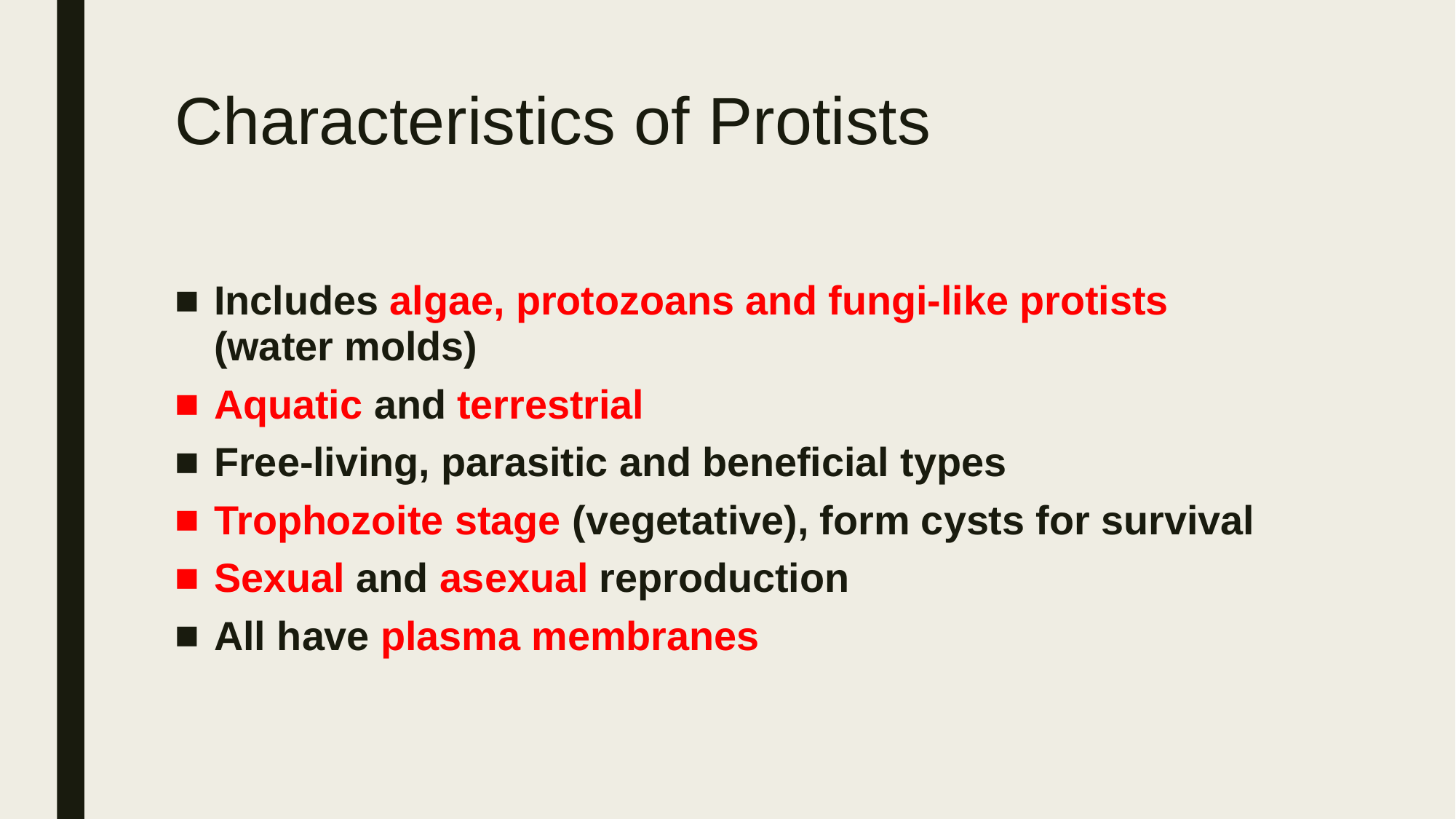

# Characteristics of Protists
Includes algae, protozoans and fungi-like protists (water molds)
Aquatic and terrestrial
Free-living, parasitic and beneficial types
Trophozoite stage (vegetative), form cysts for survival
Sexual and asexual reproduction
All have plasma membranes